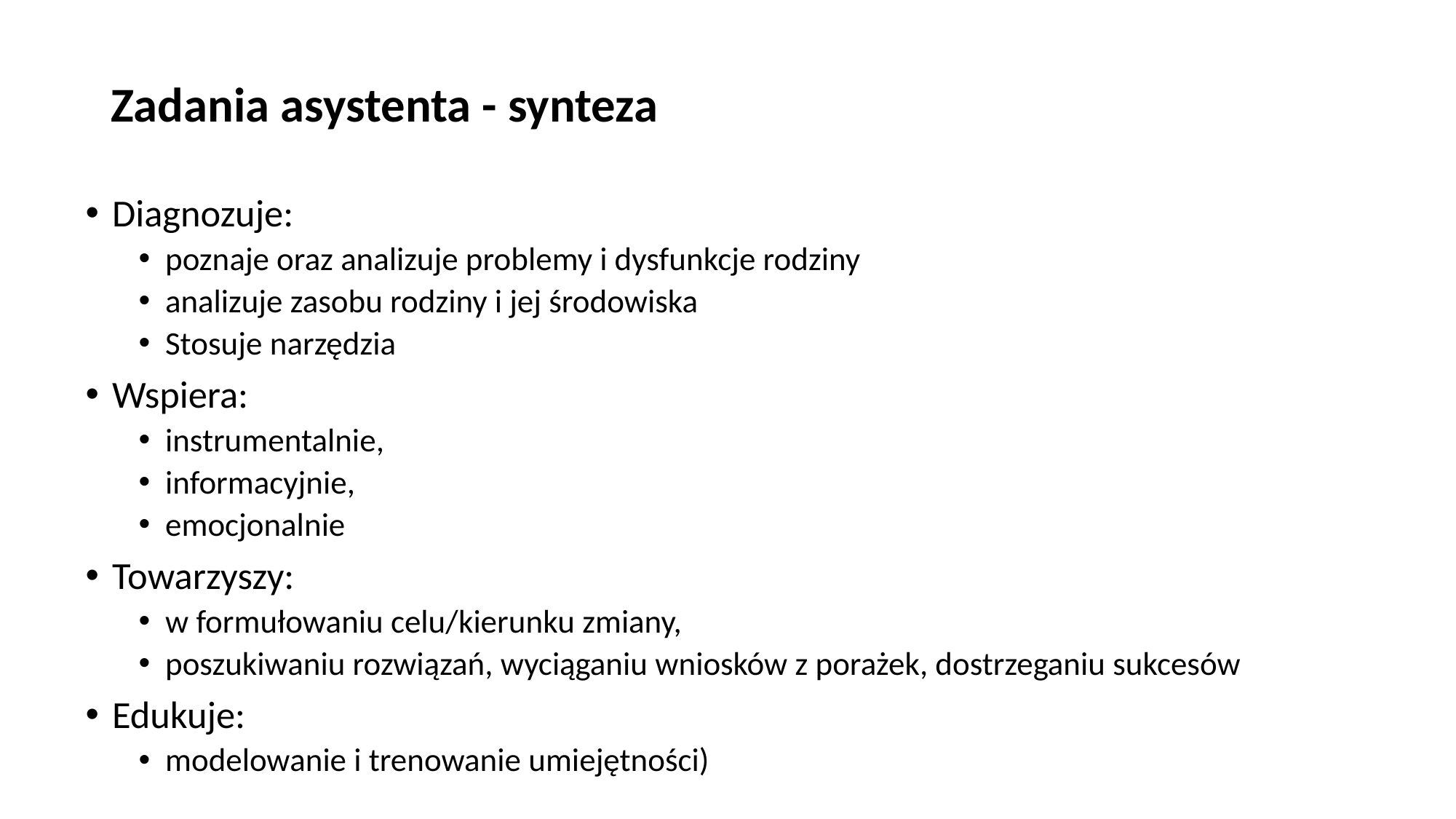

# Zadania asystenta - synteza
Diagnozuje:
poznaje oraz analizuje problemy i dysfunkcje rodziny
analizuje zasobu rodziny i jej środowiska
Stosuje narzędzia
Wspiera:
instrumentalnie,
informacyjnie,
emocjonalnie
Towarzyszy:
w formułowaniu celu/kierunku zmiany,
poszukiwaniu rozwiązań, wyciąganiu wniosków z porażek, dostrzeganiu sukcesów
Edukuje:
modelowanie i trenowanie umiejętności)